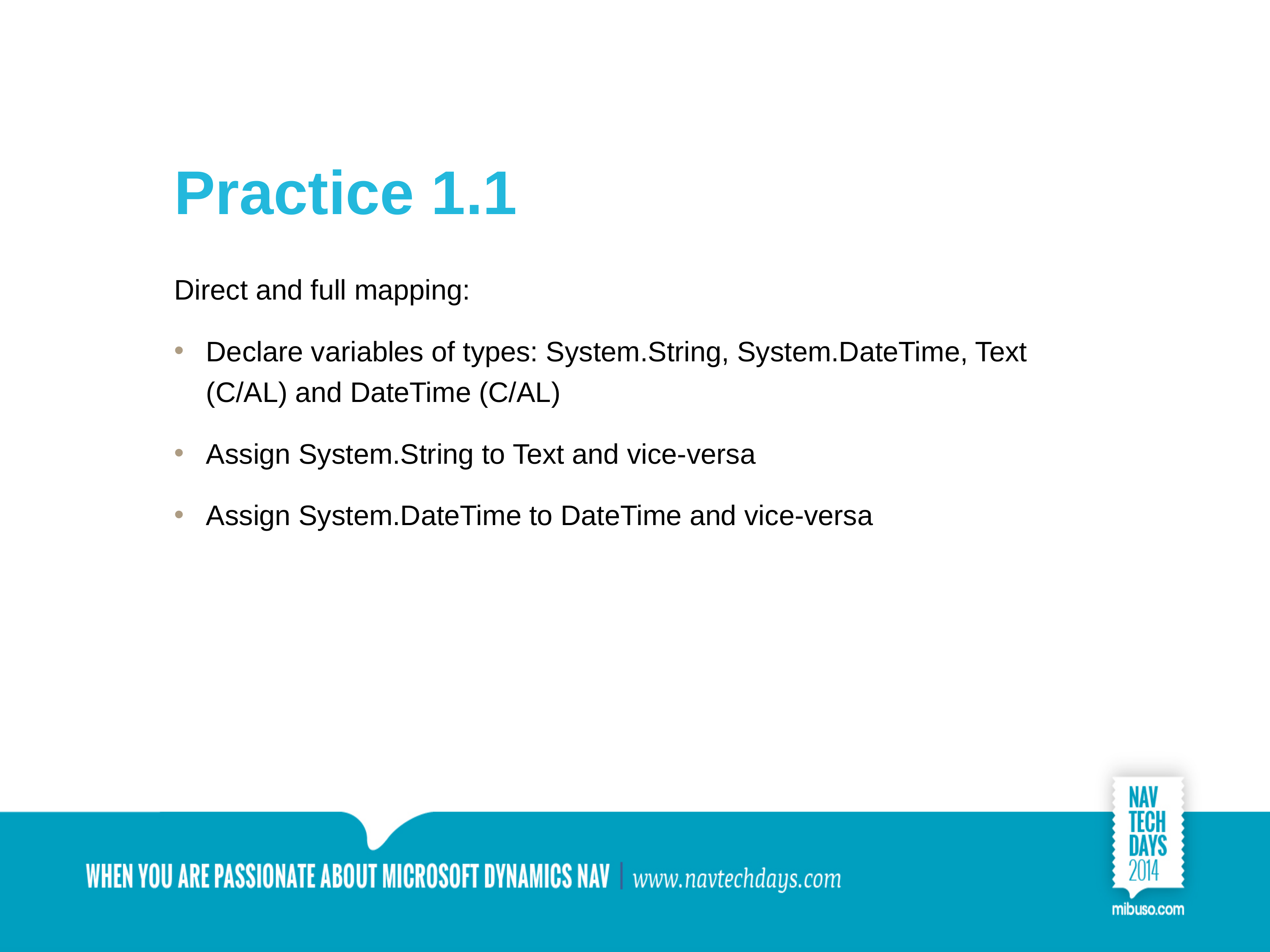

# Practice 1.1
Direct and full mapping:
Declare variables of types: System.String, System.DateTime, Text (C/AL) and DateTime (C/AL)
Assign System.String to Text and vice-versa
Assign System.DateTime to DateTime and vice-versa